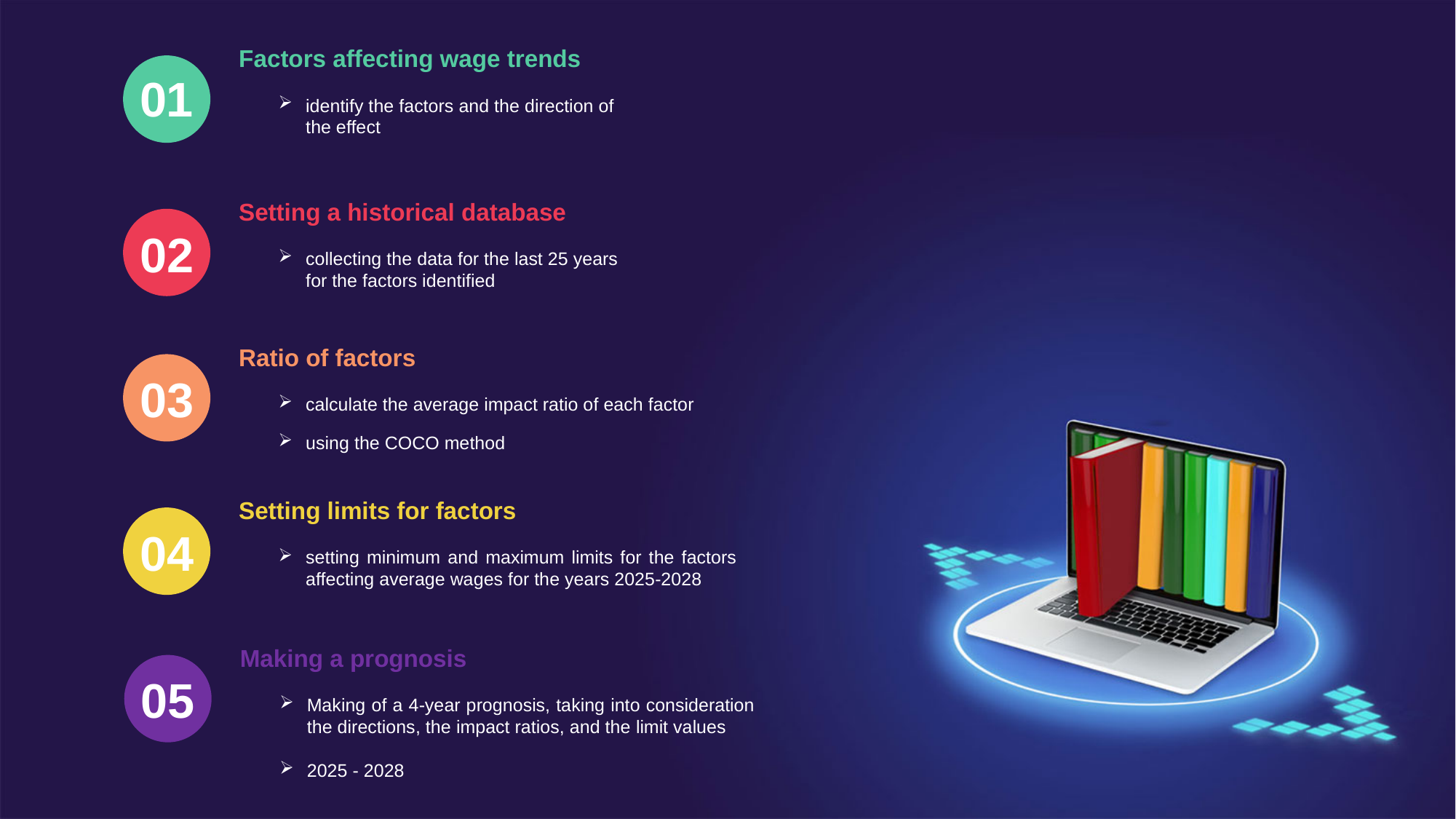

Factors affecting wage trends
identify the factors and the direction of the effect

01
Setting a historical database
collecting the data for the last 25 years for the factors identified

02
Ratio of factors
calculate the average impact ratio of each factor
using the COCO method

03
Setting limits for factors
setting minimum and maximum limits for the factors affecting average wages for the years 2025-2028

04
Making a prognosis
Making of a 4-year prognosis, taking into consideration the directions, the impact ratios, and the limit values

2025 - 2028

05